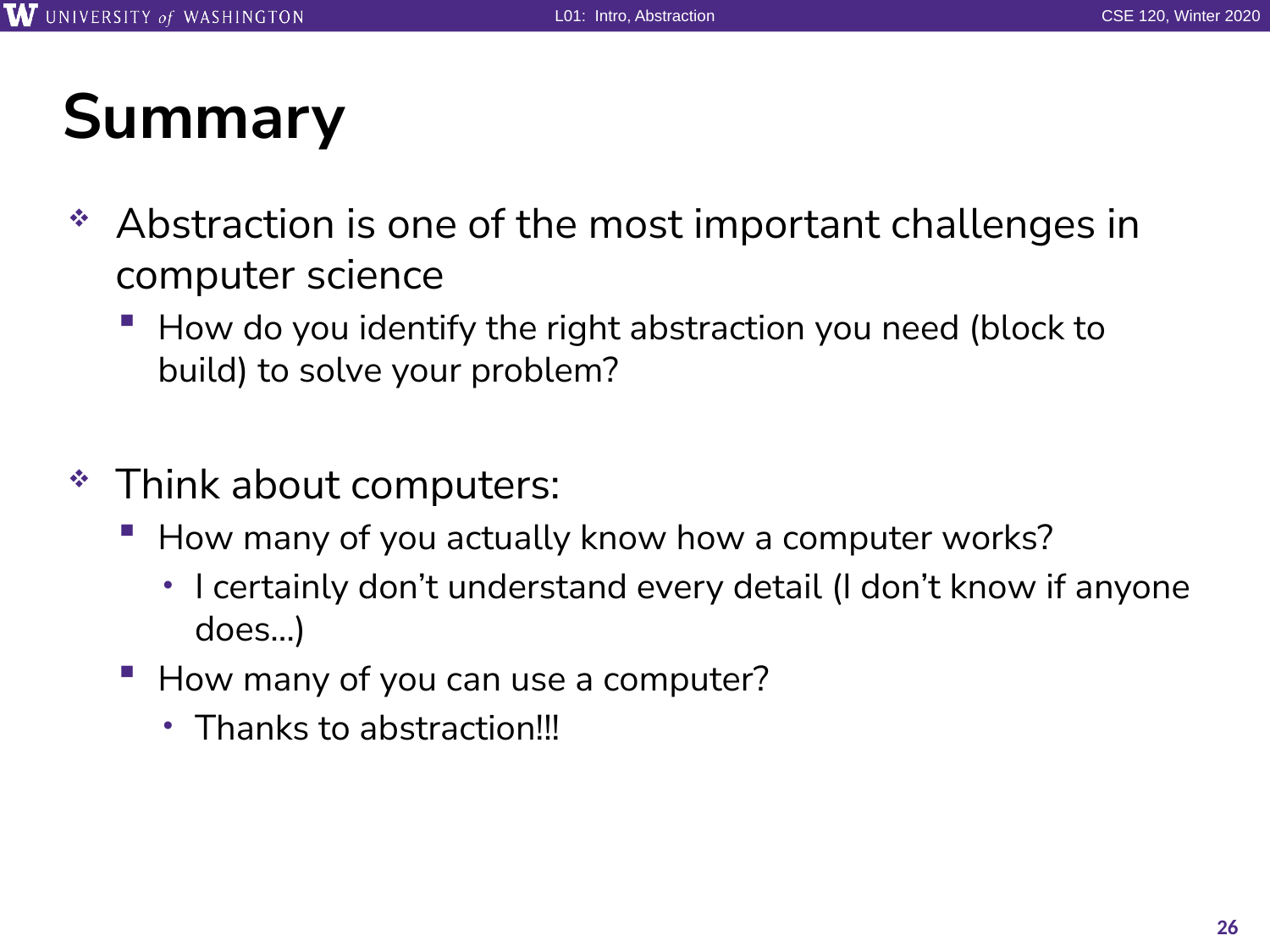

# Summary
Abstraction is one of the most important challenges in computer science
How do you identify the right abstraction you need (block to build) to solve your problem?

Think about computers:
How many of you actually know how a computer works?
I certainly don’t understand every detail (I don’t know if anyone does…)
How many of you can use a computer?
Thanks to abstraction!!!
26